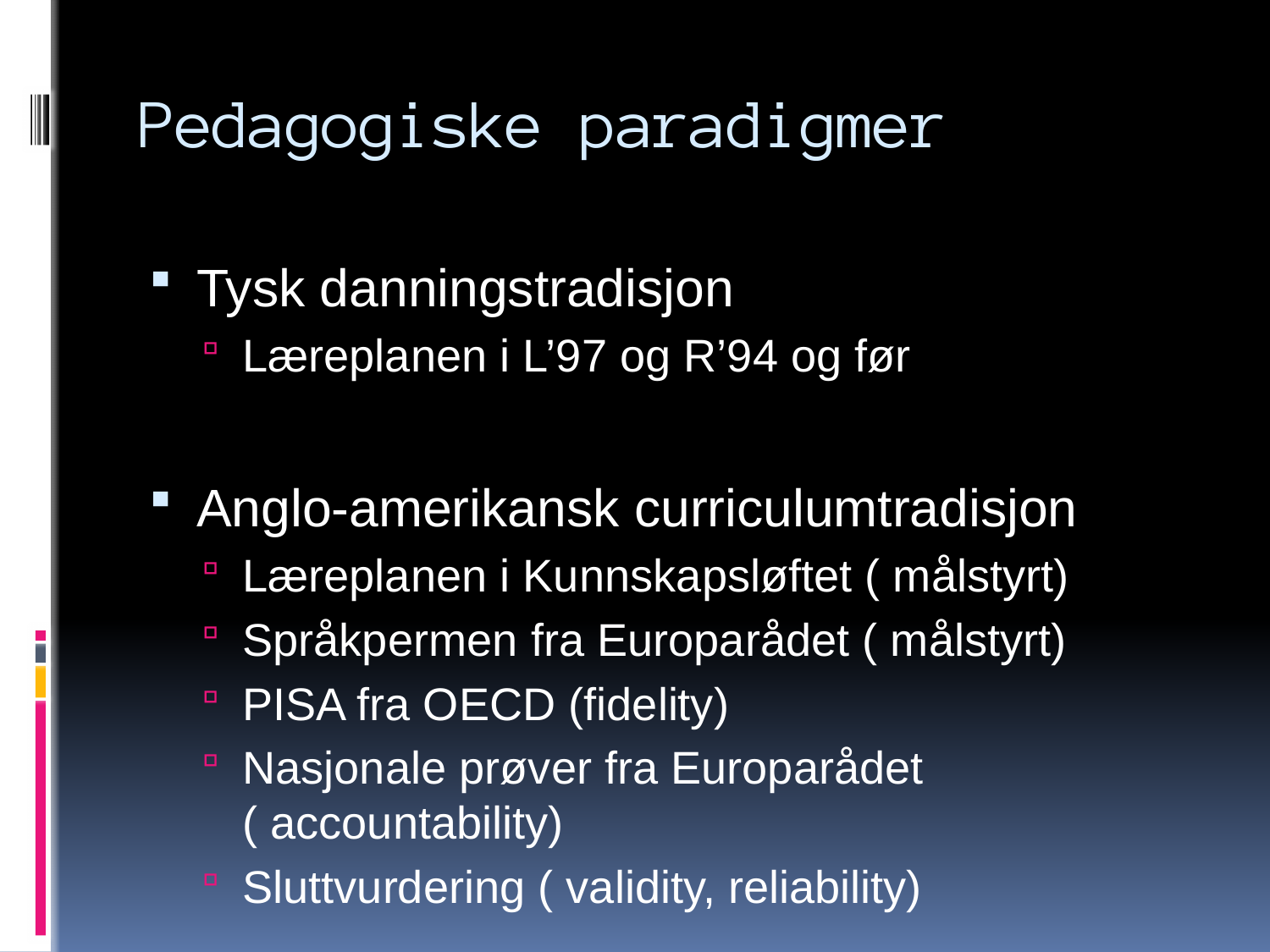

# Pedagogiske paradigmer
Tysk danningstradisjon
Læreplanen i L’97 og R’94 og før

Anglo-amerikansk curriculumtradisjon
Læreplanen i Kunnskapsløftet ( målstyrt)
Språkpermen fra Europarådet ( målstyrt)
PISA fra OECD (fidelity)
Nasjonale prøver fra Europarådet ( accountability)
Sluttvurdering ( validity, reliability)